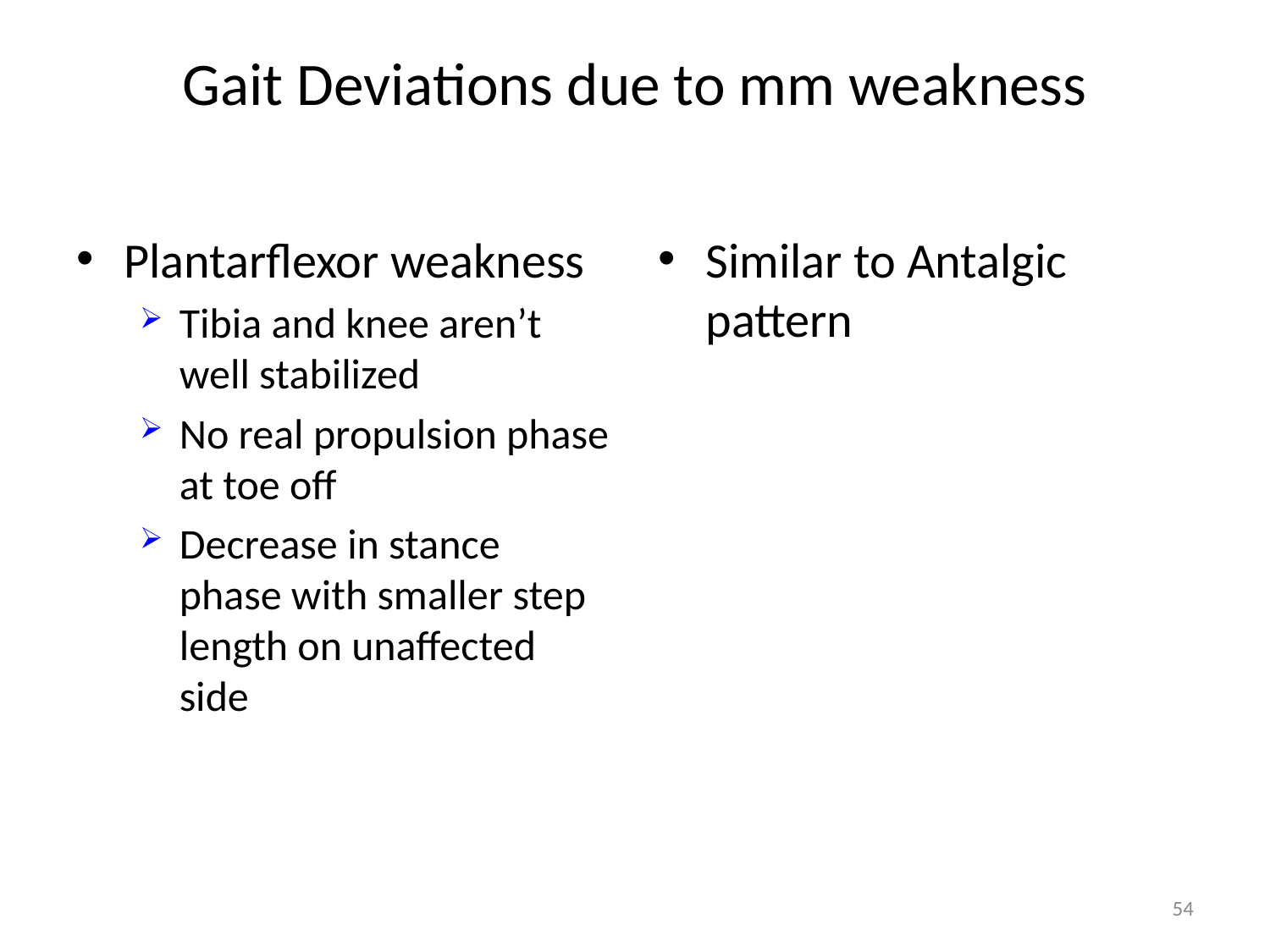

# Gait Deviations due to mm weakness
Plantarflexor weakness
Tibia and knee aren’t well stabilized
No real propulsion phase at toe off
Decrease in stance phase with smaller step length on unaffected side
Similar to Antalgic pattern
54